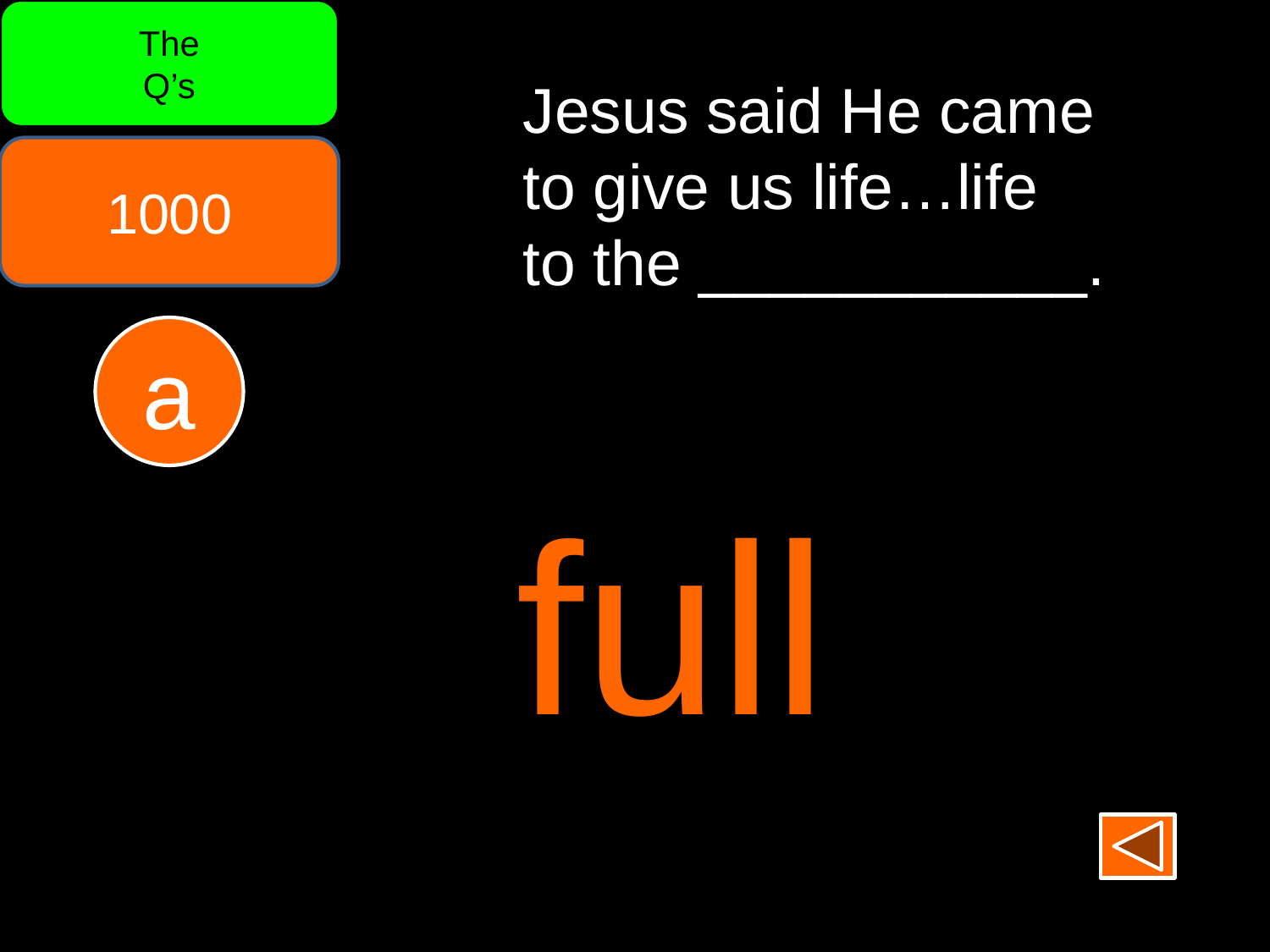

The
Q’s
Jesus said He came
to give us life…life
to the ___________.
1000
a
full